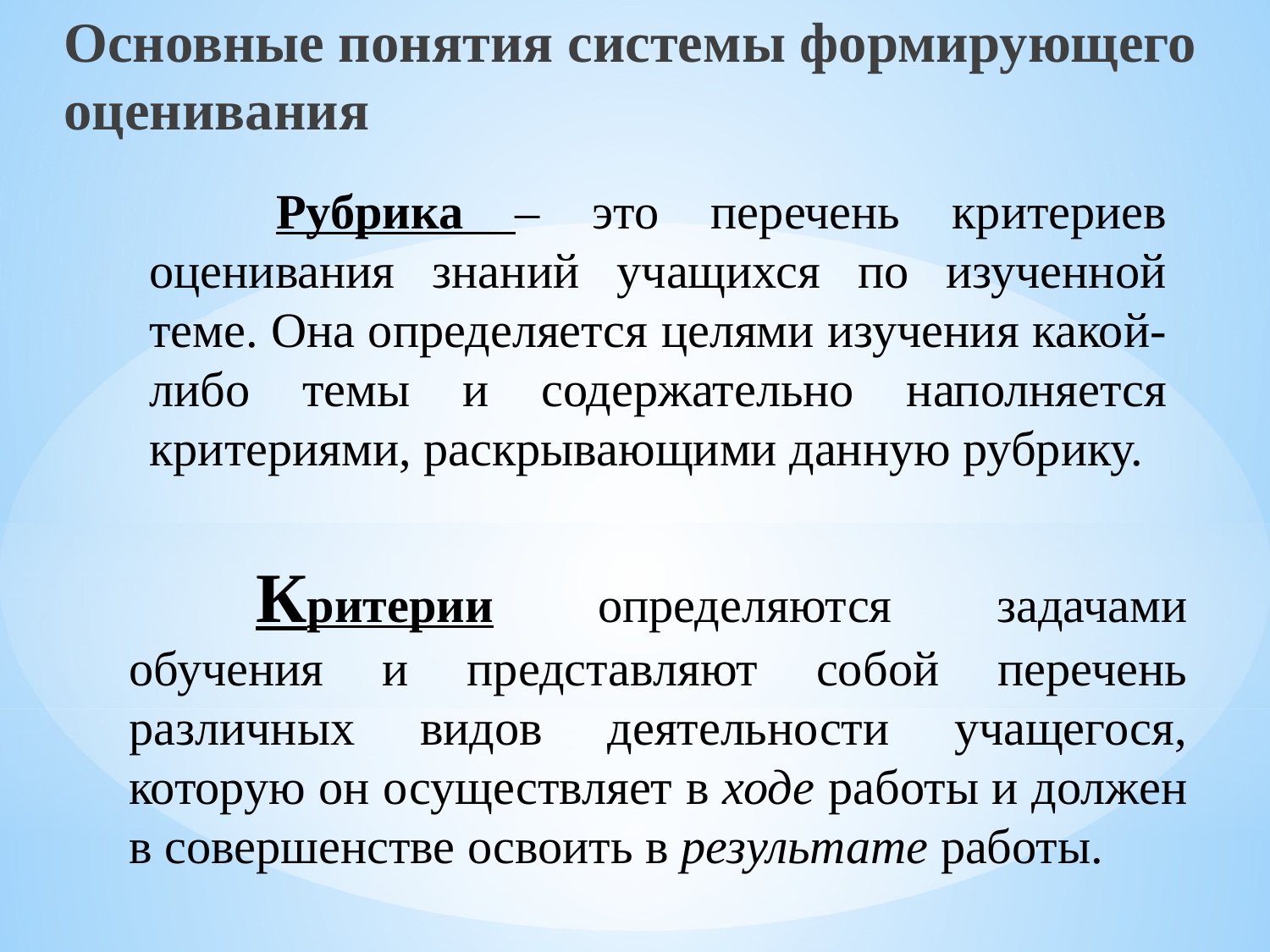

Основные понятия системы формирующего оценивания
		Рубрика – это перечень критериев оценивания знаний учащихся по изученной теме. Она определяется целями изучения какой-либо темы и содержательно наполняется критериями, раскрывающими данную рубрику.
		Критерии определяются задачами обучения и представляют собой перечень различных видов деятельности учащегося, которую он осуществляет в ходе работы и должен в совершенстве освоить в результате работы.